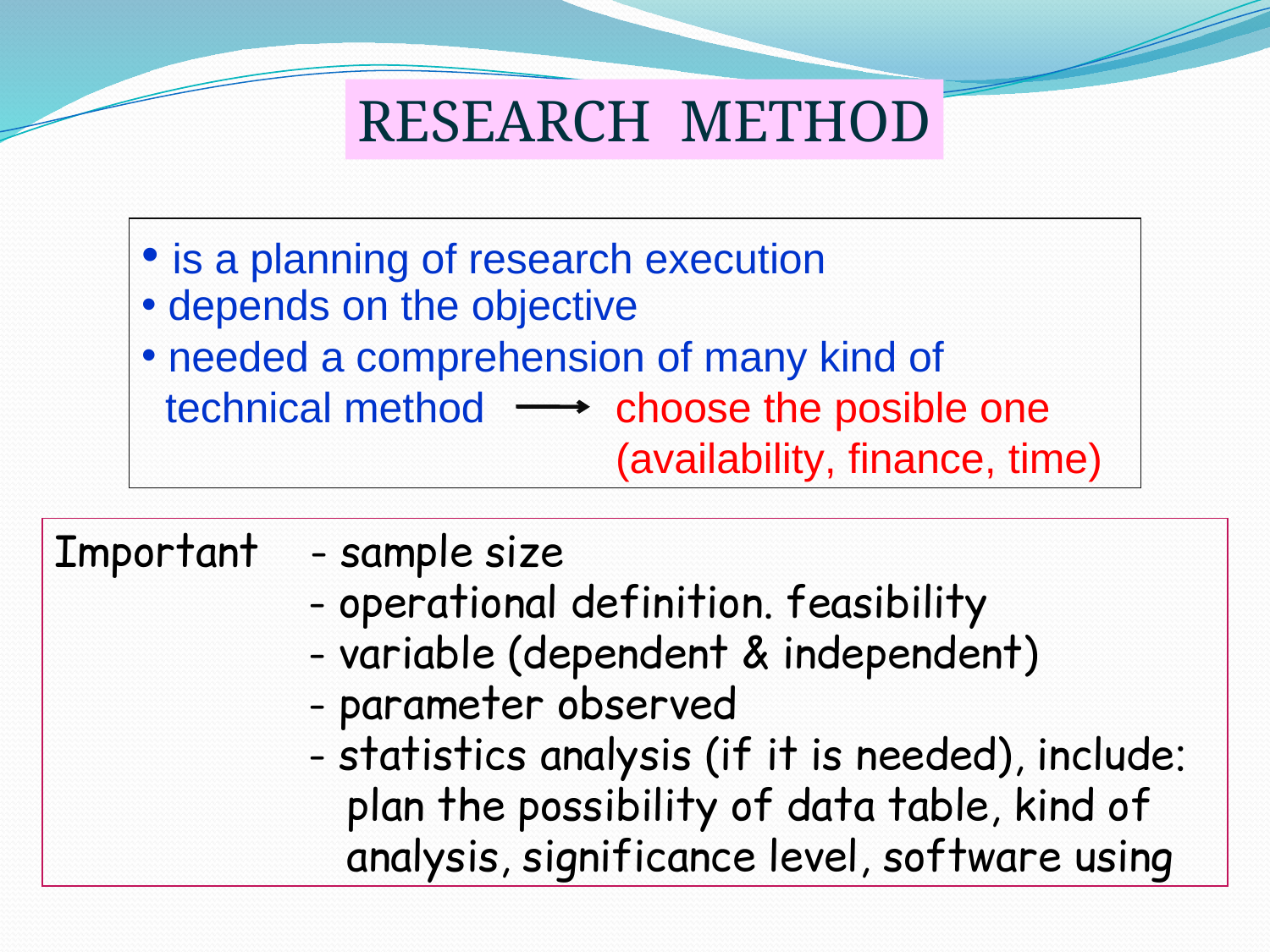

RESEARCH  METHOD
 is a planning of research execution
 depends on the objective
 needed a comprehension of many kind of
  technical method           choose the posible one
                                        (availability, finance, time)

Important    - sample size
		- operational definition. feasibility
		- variable (dependent & independent)
		- parameter observed
		- statistics analysis (if it is needed), include:
		   plan the possibility of data table, kind of
		   analysis, significance level, software using